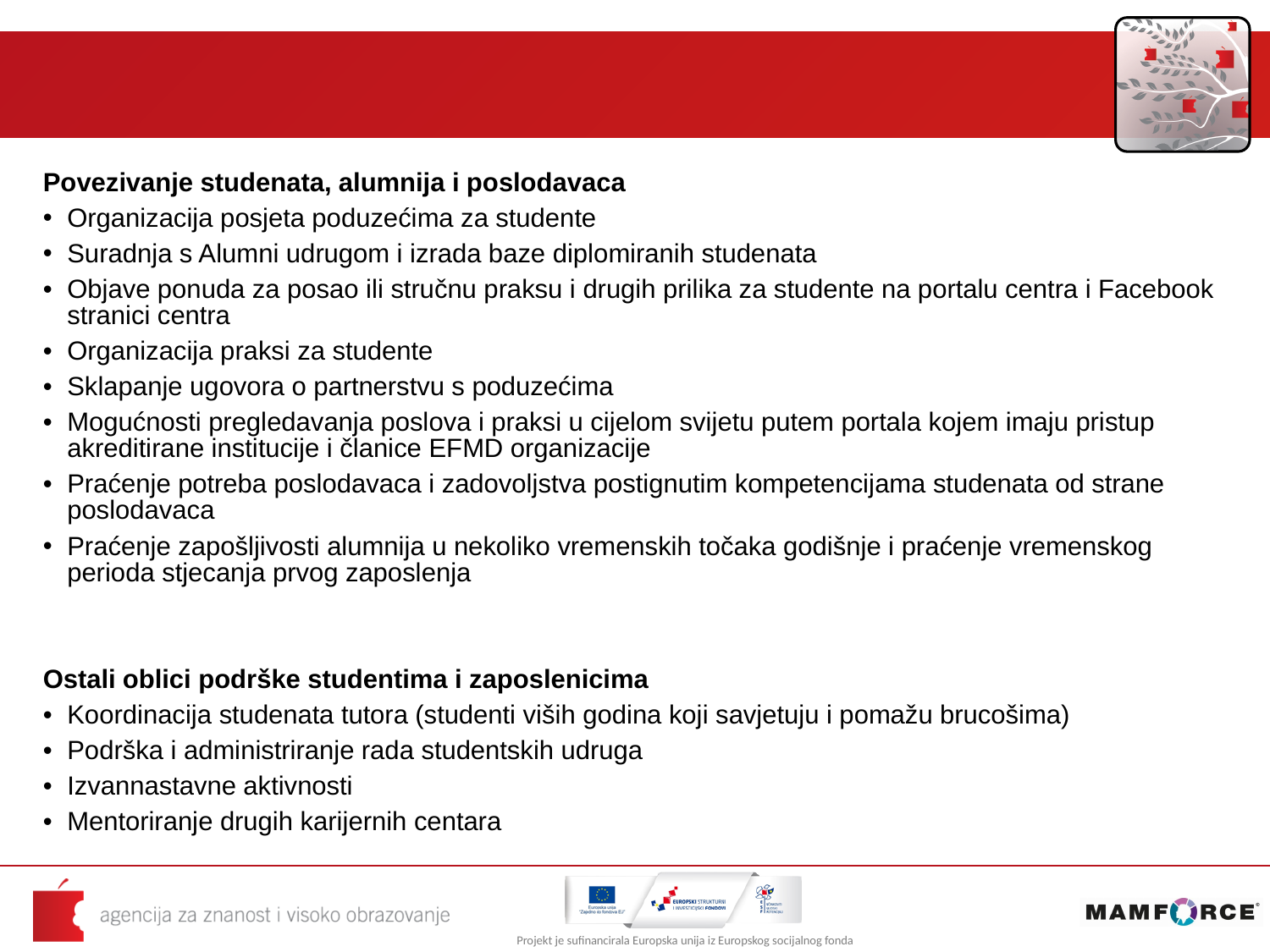

Povezivanje studenata, alumnija i poslodavaca
Organizacija posjeta poduzećima za studente
Suradnja s Alumni udrugom i izrada baze diplomiranih studenata
Objave ponuda za posao ili stručnu praksu i drugih prilika za studente na portalu centra i Facebook stranici centra
Organizacija praksi za studente
Sklapanje ugovora o partnerstvu s poduzećima
Mogućnosti pregledavanja poslova i praksi u cijelom svijetu putem portala kojem imaju pristup akreditirane institucije i članice EFMD organizacije
Praćenje potreba poslodavaca i zadovoljstva postignutim kompetencijama studenata od strane poslodavaca
Praćenje zapošljivosti alumnija u nekoliko vremenskih točaka godišnje i praćenje vremenskog perioda stjecanja prvog zaposlenja

Ostali oblici podrške studentima i zaposlenicima
Koordinacija studenata tutora (studenti viših godina koji savjetuju i pomažu brucošima)
Podrška i administriranje rada studentskih udruga
Izvannastavne aktivnosti
Mentoriranje drugih karijernih centara